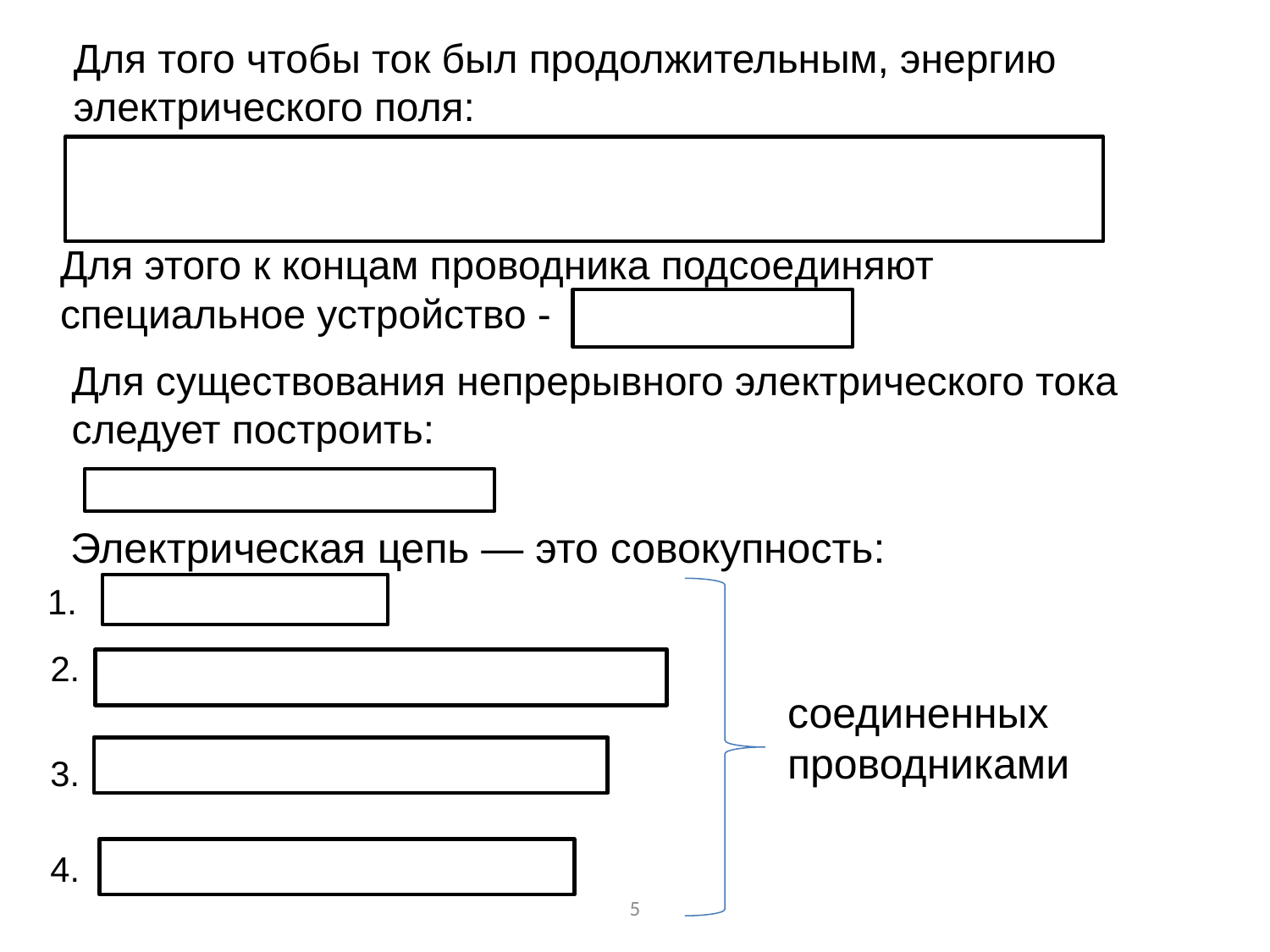

Для того чтобы ток был продолжительным, энергию электрического поля:

Для этого к концам проводника подсое­диняют специальное устройство -

Для существования непрерывного электрического тока следует постро­ить:

Электрическая цепь — это совокупность:
1.

2.

соединенных про­водниками

3.

4.
5